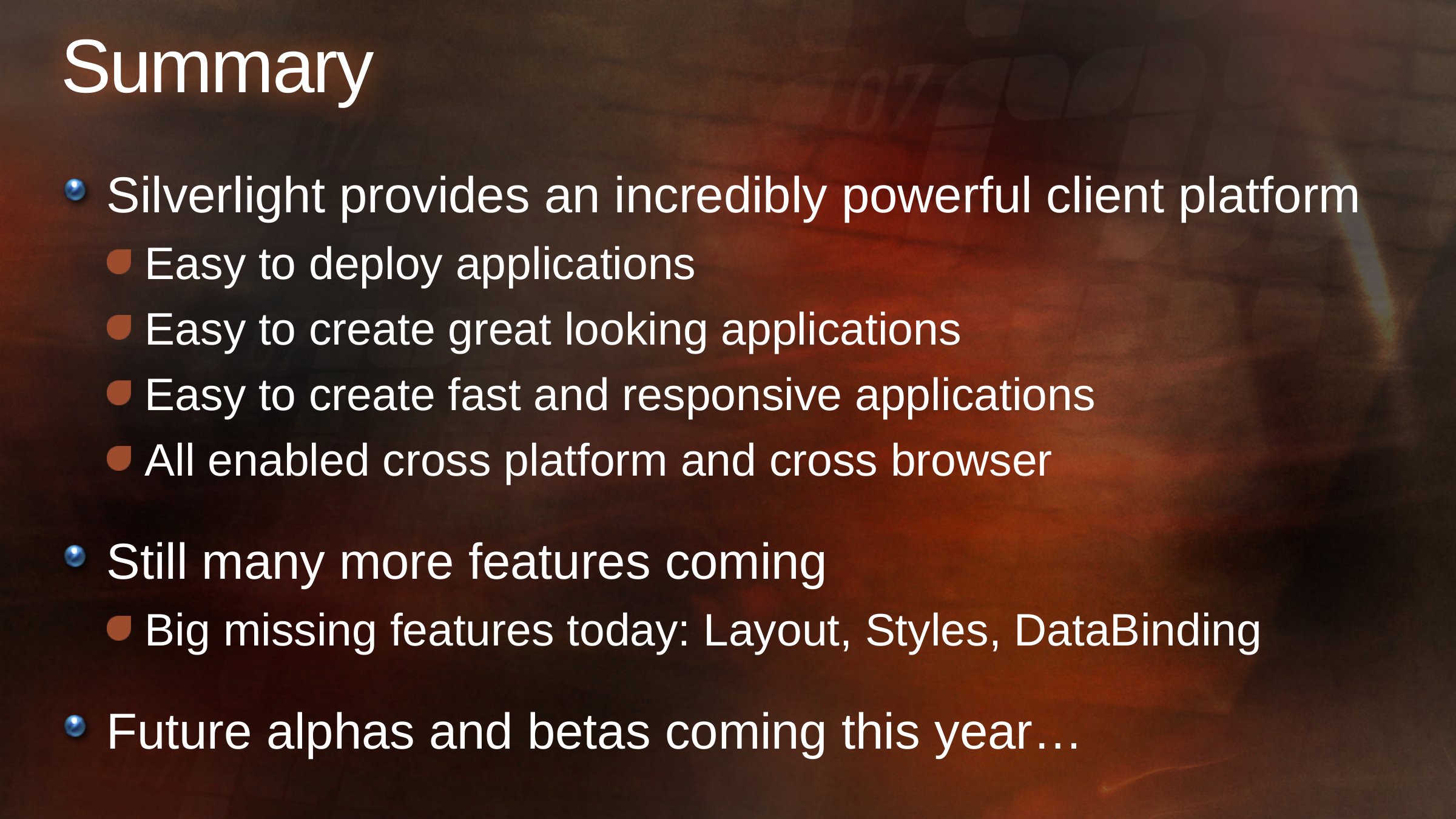

# Summary
Silverlight provides an incredibly powerful client platform
Easy to deploy applications
Easy to create great looking applications
Easy to create fast and responsive applications
All enabled cross platform and cross browser

Still many more features coming
Big missing features today: Layout, Styles, DataBinding

Future alphas and betas coming this year…